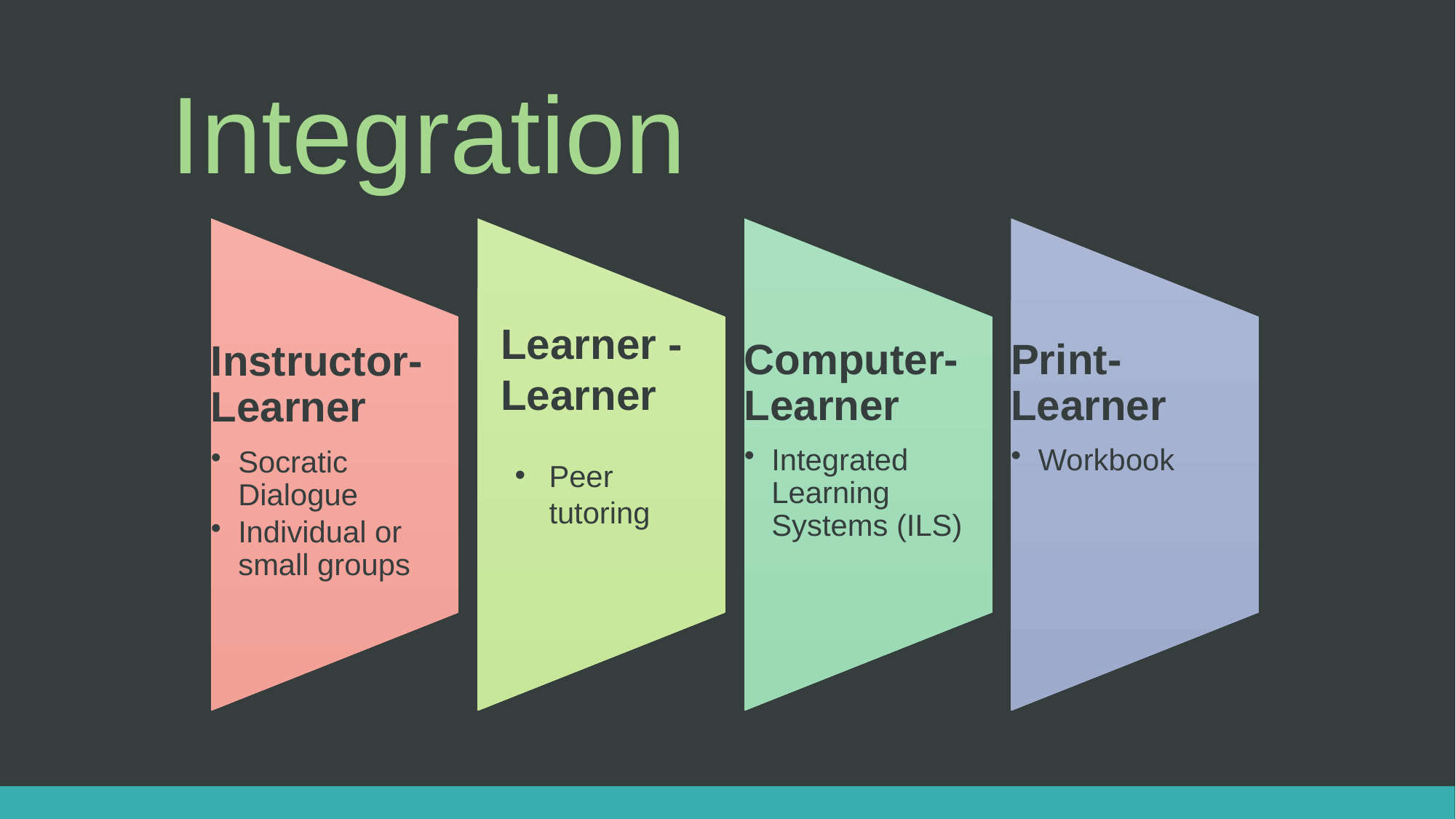

# Integration
Instructor- Learner
Socratic Dialogue
Individual or small groups

Computer-Learner
Integrated Learning Systems (ILS)
Print-Learner
Workbook
Learner - Learner
Peer tutoring